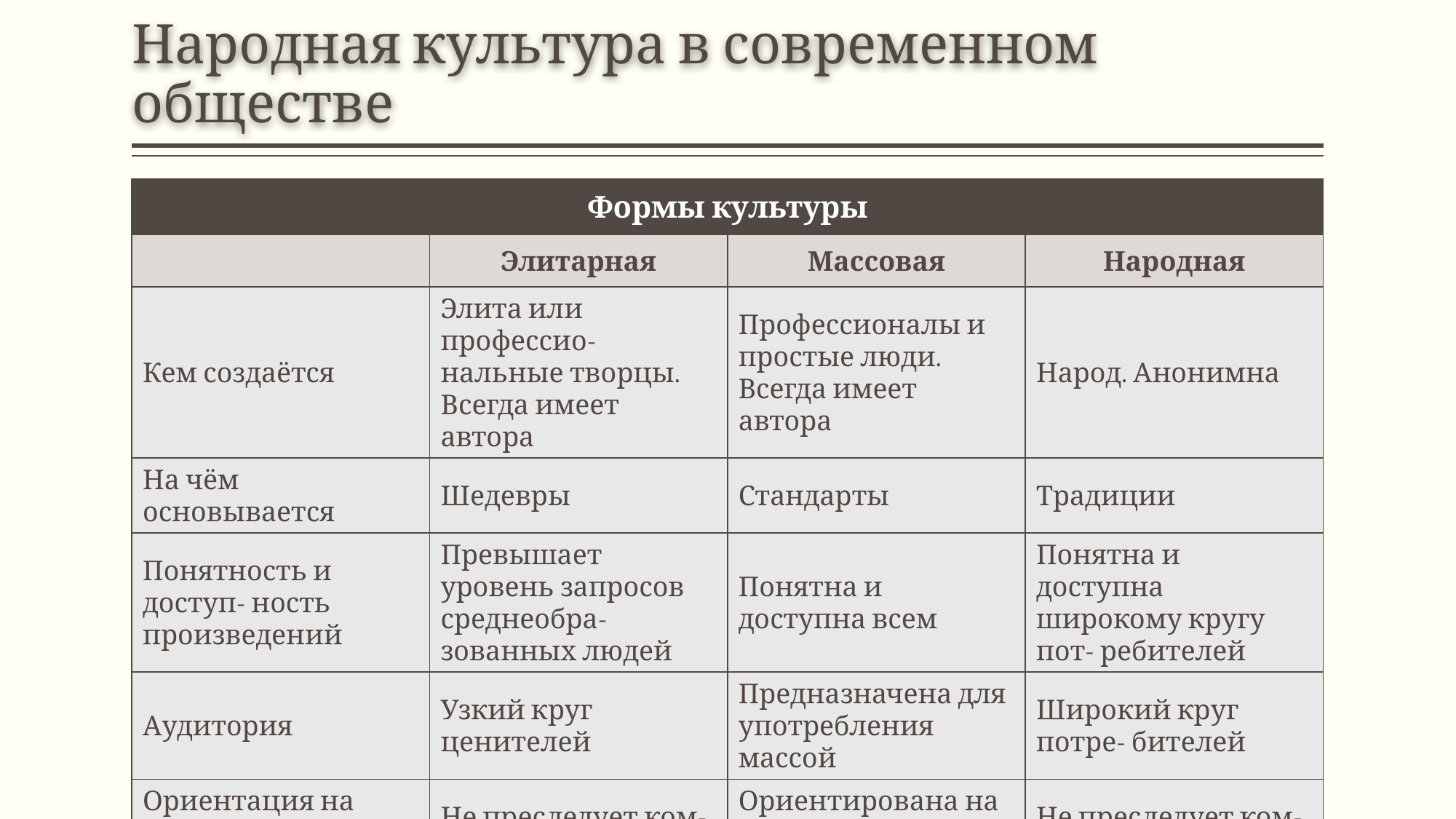

# Народная культура в современном обществе
| Формы культуры |  |  |  |
| --- | --- | --- | --- |
|  | Элитарная | Массовая | Народная |
| Кем создаётся | Элита или профессио- нальные творцы. Всегда имеет автора | Профессионалы и простые люди. Всегда имеет автора | Народ. Анонимна |
| На чём основывается | Шедевры | Стандарты | Традиции |
| Понятность и доступ- ность произведений | Превышает уровень запросов среднеобра- зованных людей | Понятна и доступна всем | Понятна и доступна широкому кругу пот- ребителей |
| Аудитория | Узкий круг ценителей | Предназначена для употребления массой | Широкий круг потре- бителей |
| Ориентация на ком- мерческий успех | Не преследует ком- мерческих целей | Ориентирована на коммерческий успех | Не преследует ком- мерческих целей |